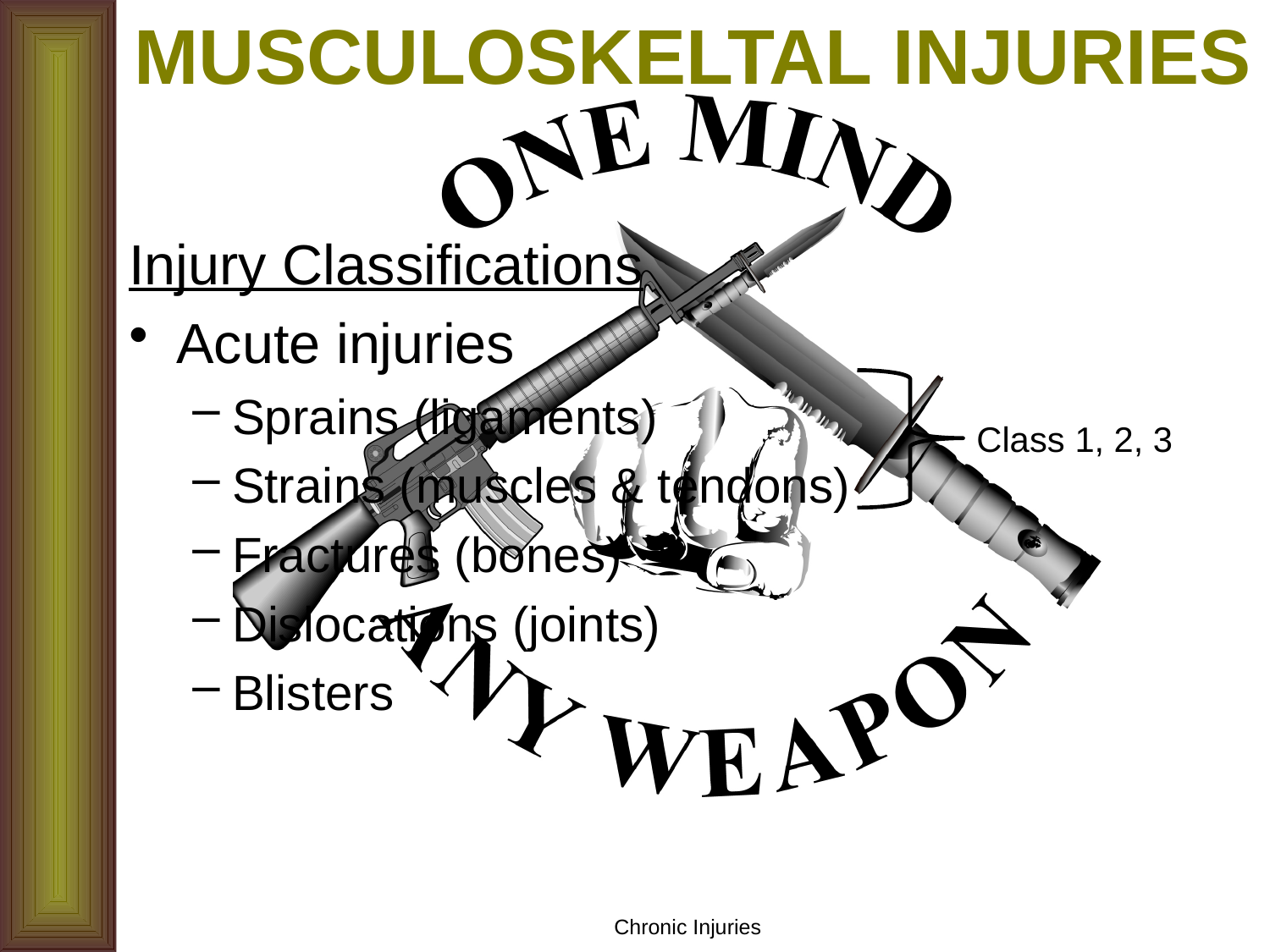

# MUSCULOSKELTAL INJURIES
Injury Classifications
Acute injuries
Sprains (ligaments)
Strains (muscles & tendons)
Fractures (bones)
Dislocations (joints)
Blisters

Class 1, 2, 3
Chronic Injuries